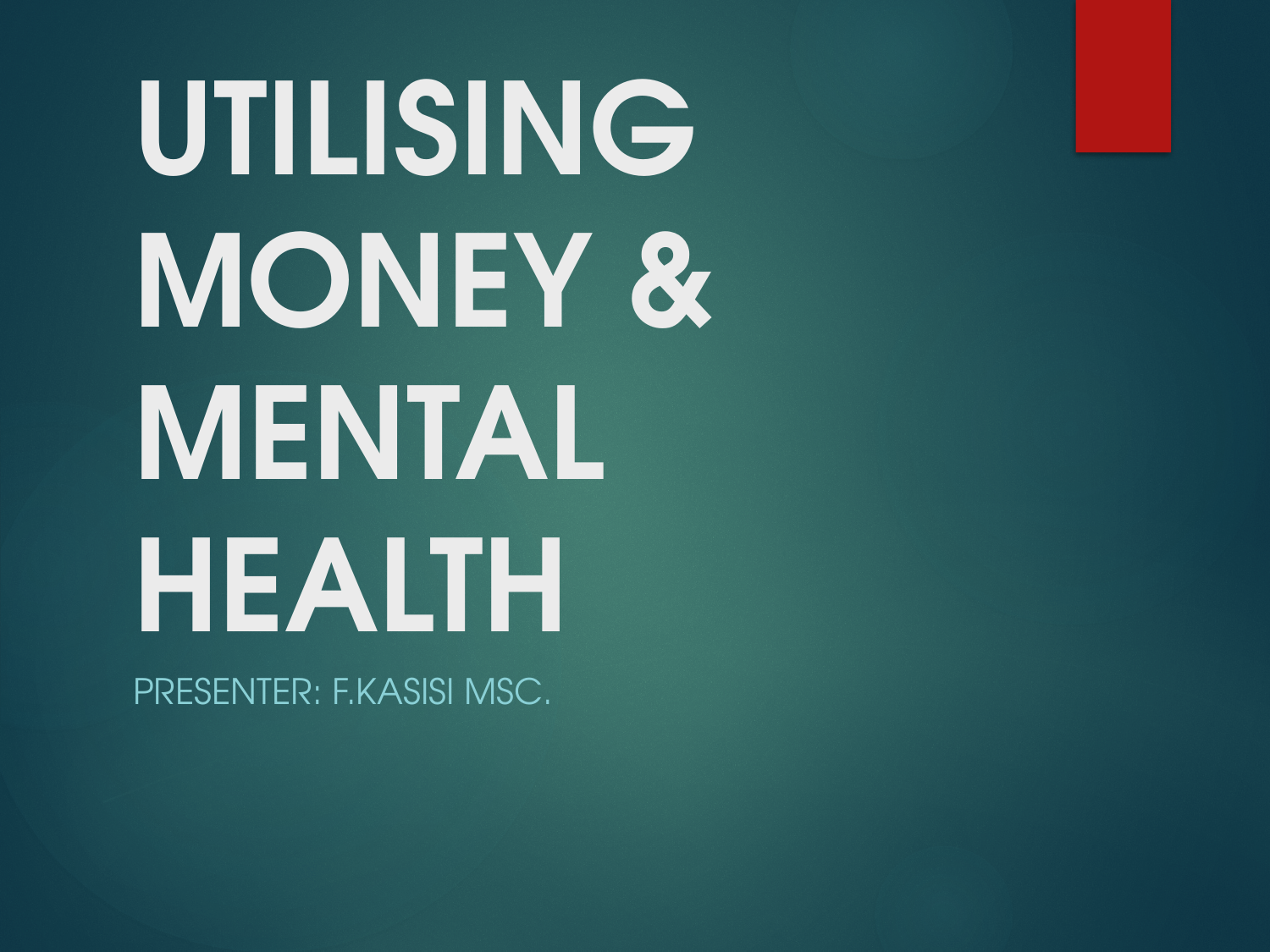

# UTILISING MONEY & MENTAL HEALTH
PRESENTER: F.KASISI MSc.